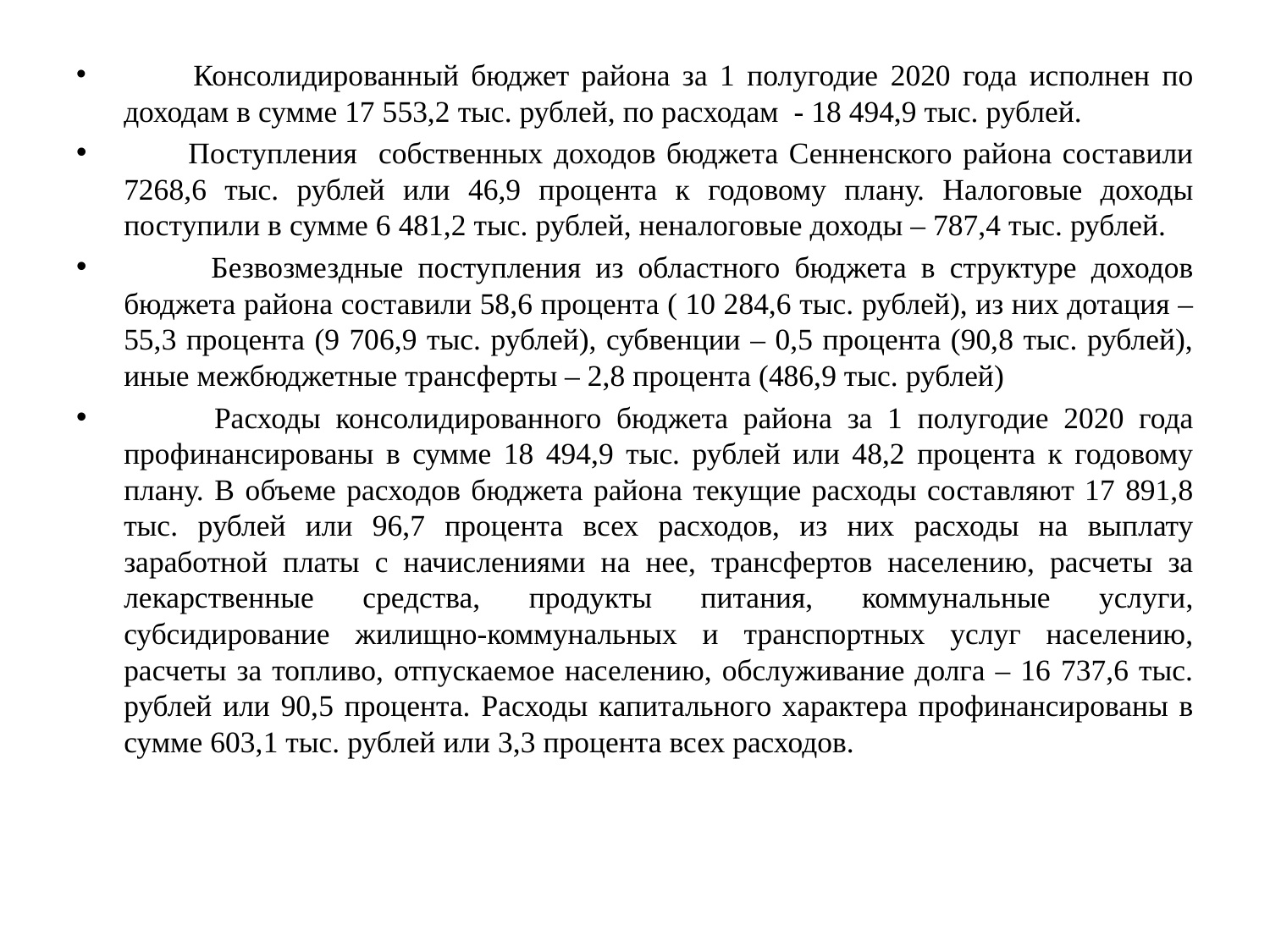

Консолидированный бюджет района за 1 полугодие 2020 года исполнен по доходам в сумме 17 553,2 тыс. рублей, по расходам  - 18 494,9 тыс. рублей.
      Поступления  собственных доходов бюджета Сенненского района составили 7268,6 тыс. рублей или 46,9 процента к годовому плану. Налоговые доходы поступили в сумме 6 481,2 тыс. рублей, неналоговые доходы – 787,4 тыс. рублей.
      Безвозмездные поступления из областного бюджета в структуре доходов бюджета района составили 58,6 процента ( 10 284,6 тыс. рублей), из них дотация – 55,3 процента (9 706,9 тыс. рублей), субвенции – 0,5 процента (90,8 тыс. рублей), иные межбюджетные трансферты – 2,8 процента (486,9 тыс. рублей)
      Расходы консолидированного бюджета района за 1 полугодие 2020 года профинансированы в сумме 18 494,9 тыс. рублей или 48,2 процента к годовому плану. В объеме расходов бюджета района текущие расходы составляют 17 891,8 тыс. рублей или 96,7 процента всех расходов, из них расходы на выплату заработной платы с начислениями на нее, трансфертов населению, расчеты за лекарственные средства, продукты питания, коммунальные услуги, субсидирование жилищно-коммунальных и транспортных услуг населению, расчеты за топливо, отпускаемое населению, обслуживание долга – 16 737,6 тыс. рублей или 90,5 процента. Расходы капитального характера профинансированы в сумме 603,1 тыс. рублей или 3,3 процента всех расходов.